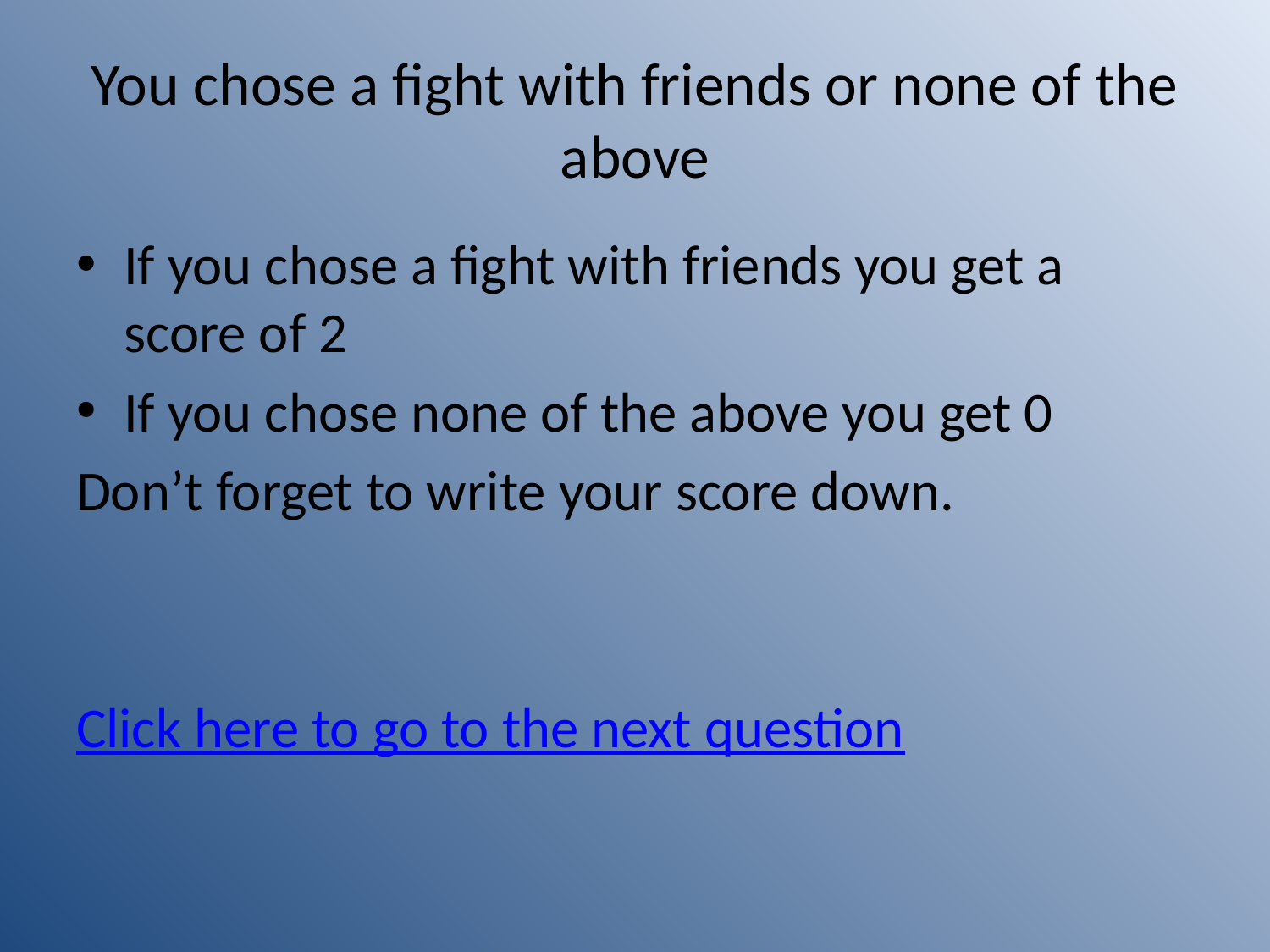

# You chose a fight with friends or none of the above
If you chose a fight with friends you get a score of 2
If you chose none of the above you get 0
Don’t forget to write your score down.

Click here to go to the next question